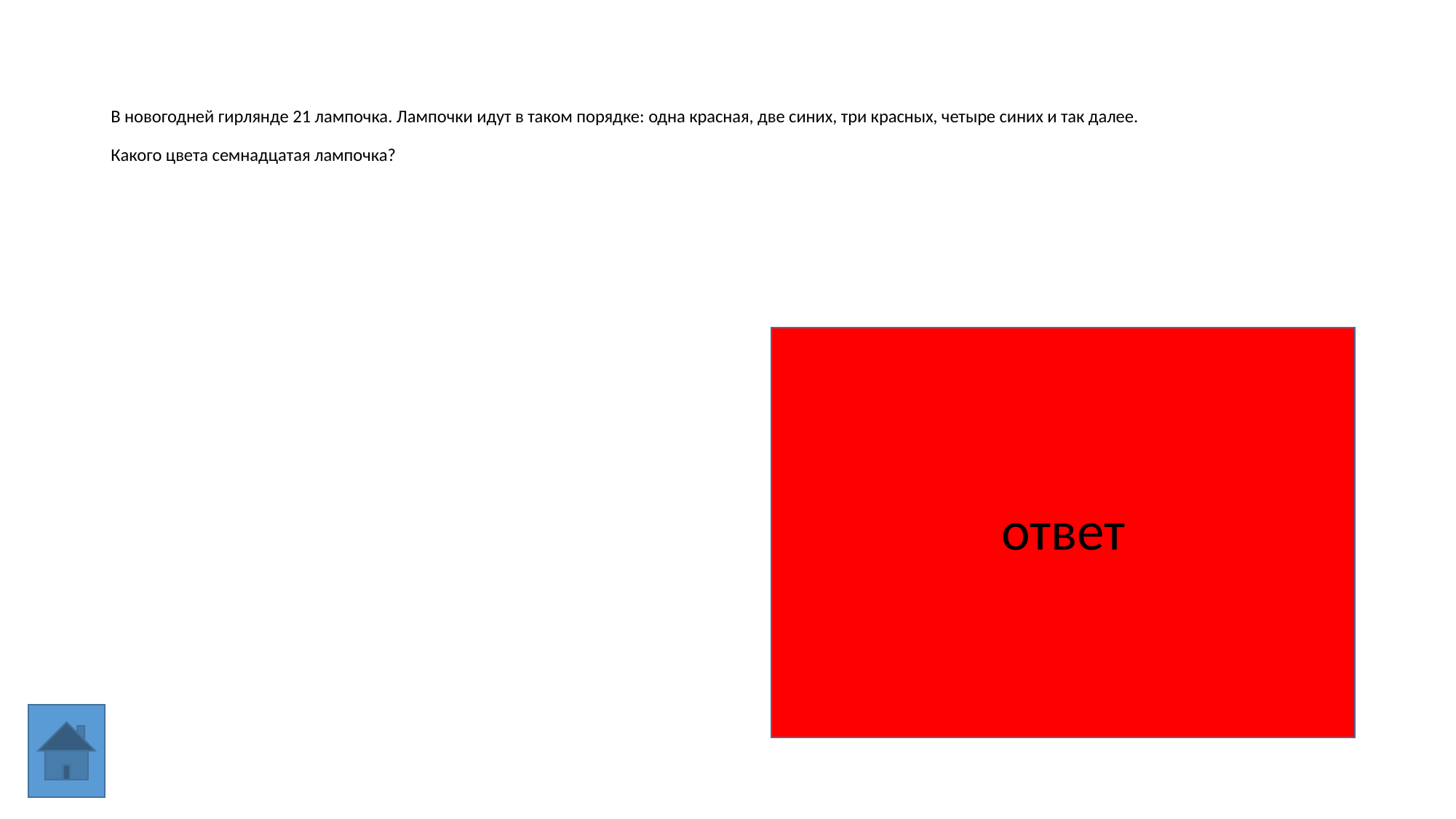

# В новогодней гирлянде 21 лампочка. Лампочки идут в таком порядке: одна красная, две синих, три красных, четыре синих и так далее.   Какого цвета семнадцатая лампочка?
ответ